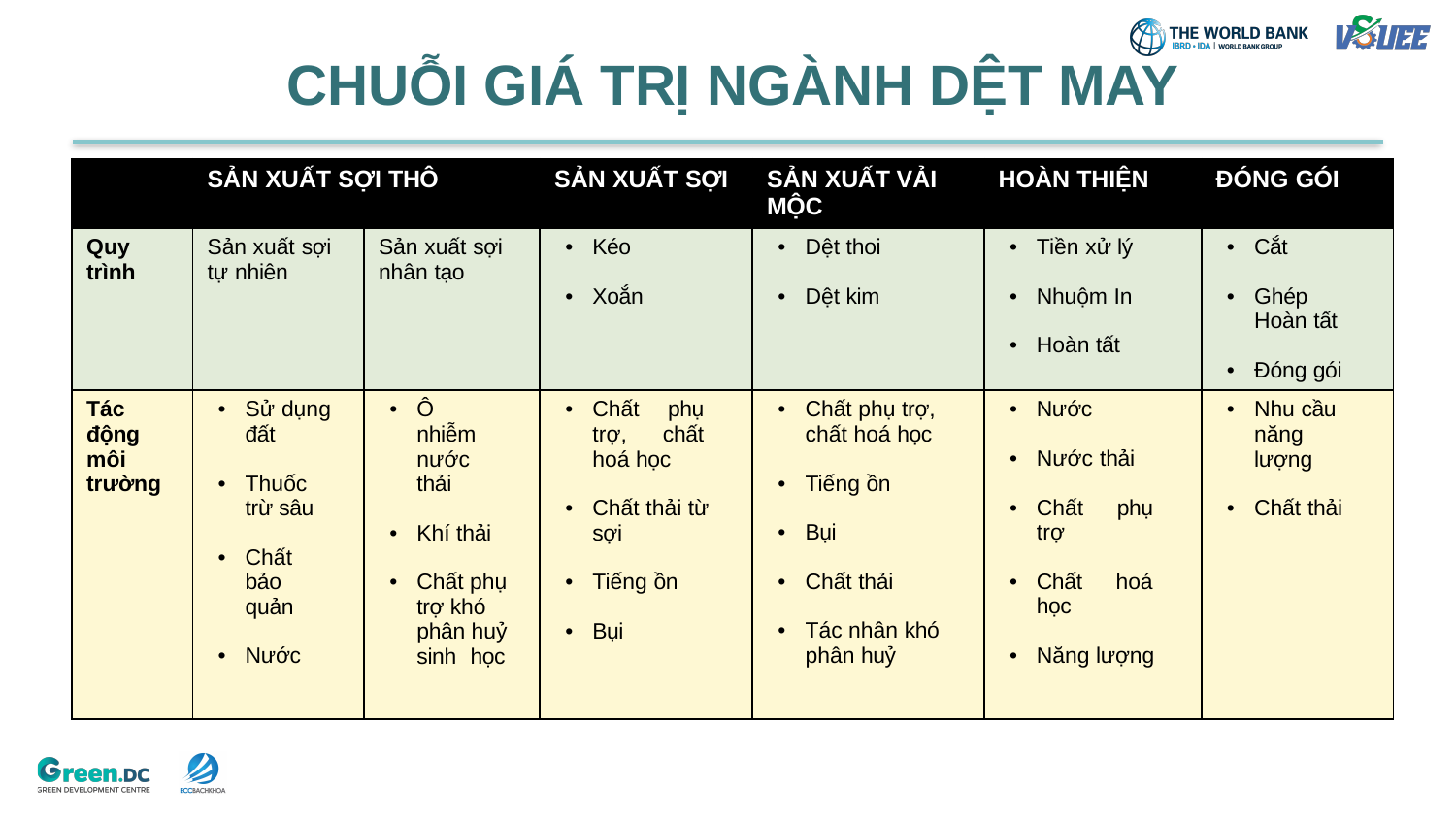

CHUỖI GIÁ TRỊ NGÀNH DỆT MAY
|  | SẢN XUẤT SỢI THÔ |  | SẢN XUẤT SỢI | SẢN XUẤT VẢI MỘC | HOÀN THIỆN | ĐÓNG GÓI |
| --- | --- | --- | --- | --- | --- | --- |
| Quy trình | Sản xuất sợi tự nhiên | Sản xuất sợi nhân tạo | Kéo Xoắn | Dệt thoi Dệt kim | Tiền xử lý Nhuộm In Hoàn tất | Cắt Ghép Hoàn tất Đóng gói |
| Tác động môi trường | Sử dụng đất Thuốc trừ sâu Chất bảo quản Nước | Ô nhiễm nước thải Khí thải Chất phụ trợ khó phân huỷ sinh học | Chất phụ trợ, chất hoá học Chất thải từ sợi Tiếng ồn Bụi | Chất phụ trợ, chất hoá học Tiếng ồn Bụi Chất thải Tác nhân khó phân huỷ | Nước Nước thải Chất phụ trợ Chất hoá học Năng lượng | Nhu cầu năng lượng Chất thải |